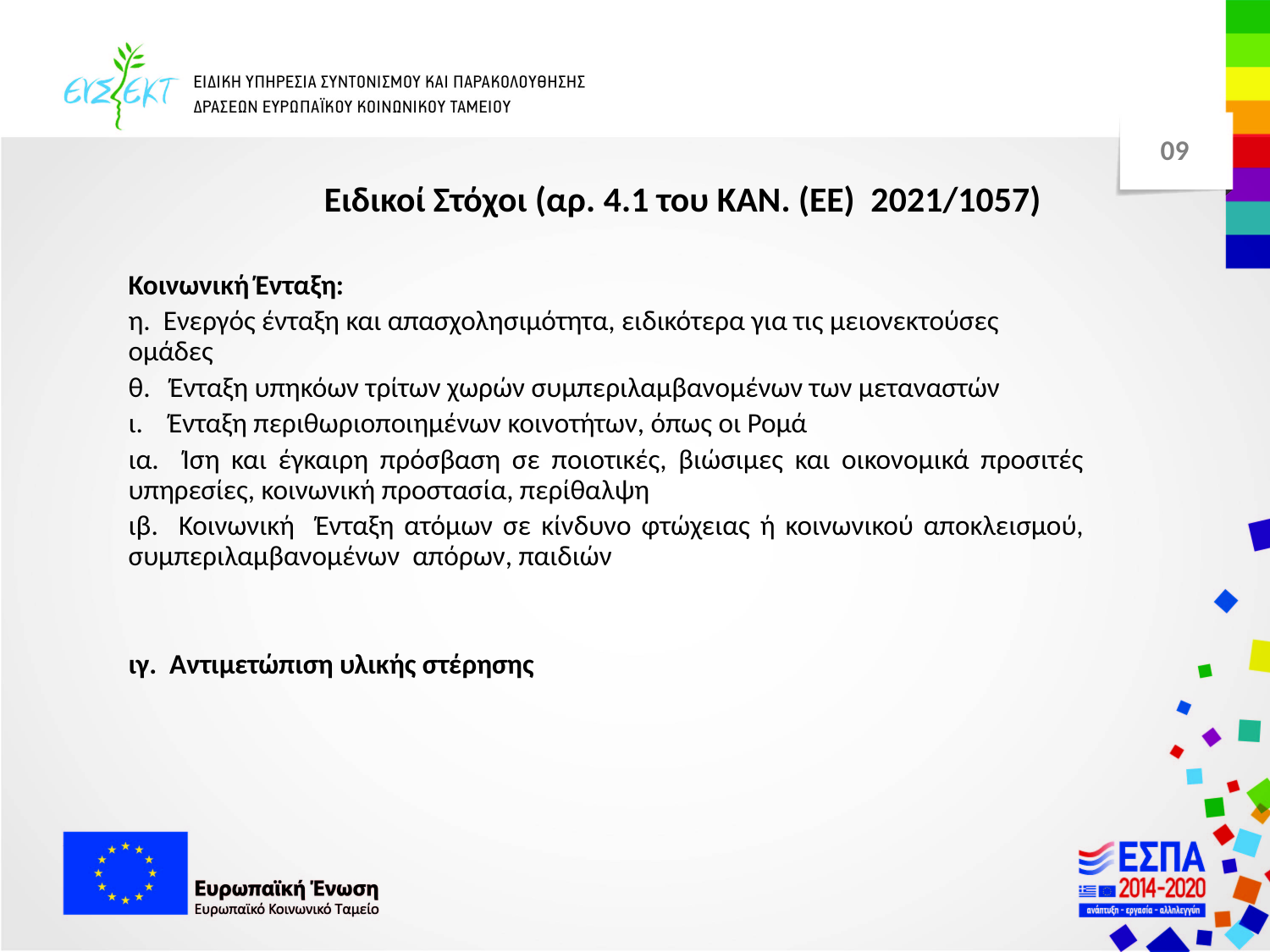

09
# Ειδικοί Στόχοι (αρ. 4.1 του ΚΑΝ. (ΕΕ)  2021/1057)
Κοινωνική Ένταξη:
η.  Ενεργός ένταξη και απασχολησιμότητα, ειδικότερα για τις μειονεκτούσες ομάδες
θ.   Ένταξη υπηκόων τρίτων χωρών συμπεριλαμβανομένων των μεταναστών
ι.    Ένταξη περιθωριοποιημένων κοινοτήτων, όπως οι Ρομά
ια.  Ίση και έγκαιρη πρόσβαση σε ποιοτικές, βιώσιμες και οικονομικά προσιτές υπηρεσίες, κοινωνική προστασία, περίθαλψη
ιβ.  Κοινωνική  Ένταξη ατόμων σε κίνδυνο φτώχειας ή κοινωνικού αποκλεισμού, συμπεριλαμβανομένων  απόρων, παιδιών

ιγ.  Αντιμετώπιση υλικής στέρησης